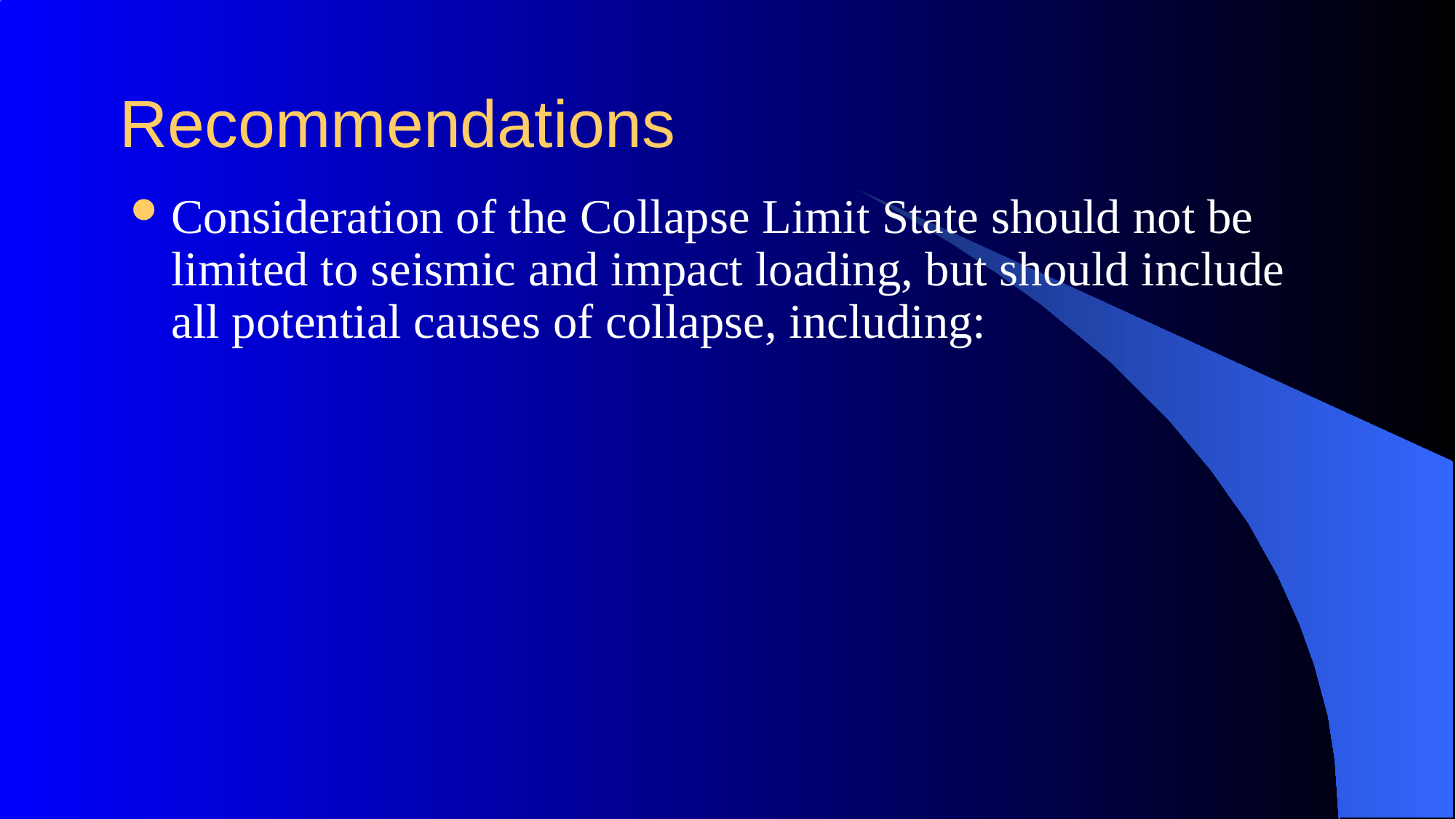

# Recommendations
Consideration of the Collapse Limit State should not be limited to seismic and impact loading, but should include all potential causes of collapse, including: